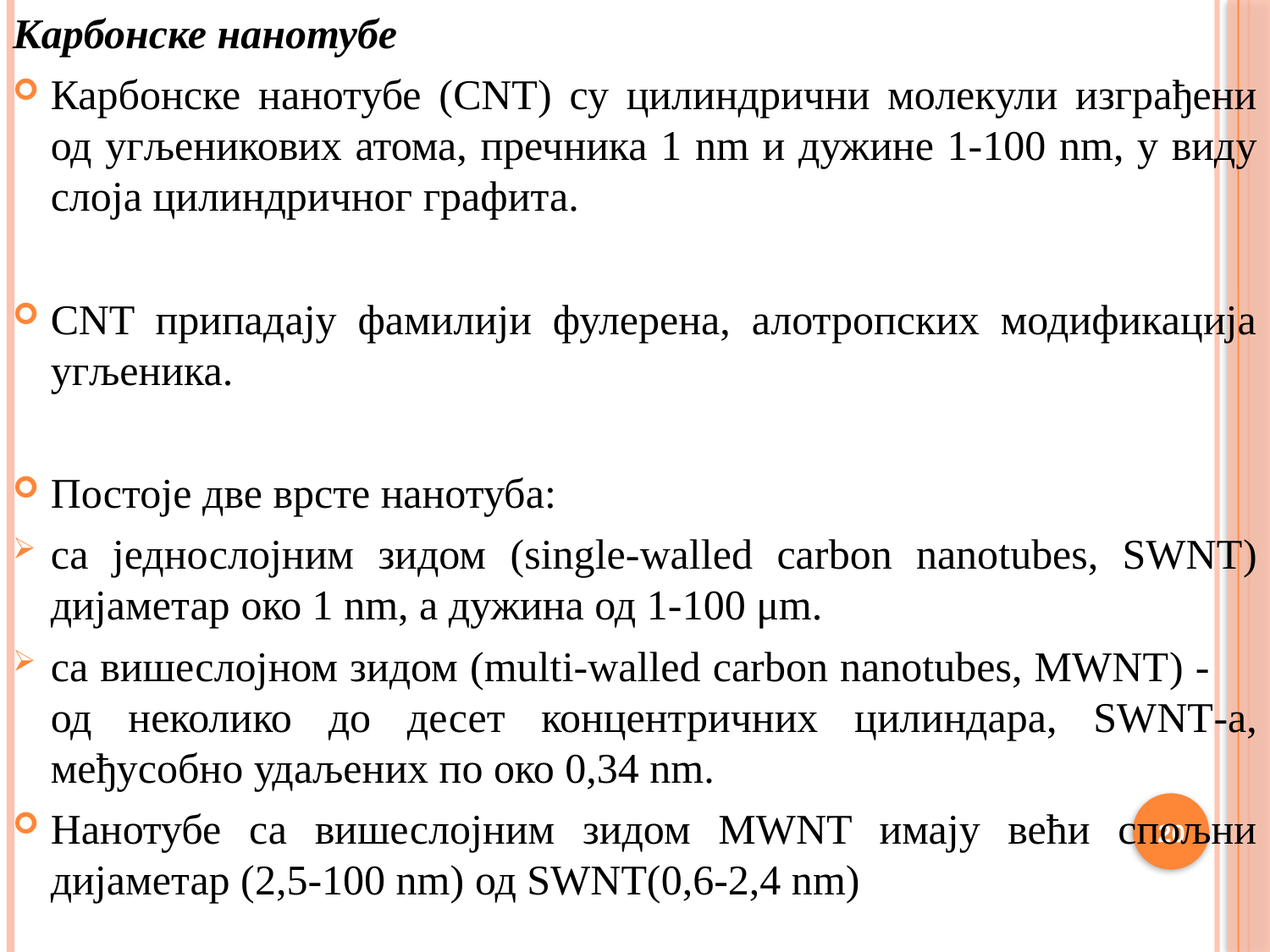

Карбонске нанотубе
Карбонске нанотубе (CNT) су цилиндрични молекули изграђени од угљеникових атома, пречника 1 nm и дужине 1-100 nm, у виду слоја цилиндричног графита.

CNT припадају фамилији фулерена, алотропских модификација угљеника.

Постоје две врсте нанотуба:
са једнослојним зидом (single-walled carbon nanotubes, SWNT) дијаметар око 1 nm, а дужина од 1-100 μm.
са вишеслојном зидом (multi-walled carbon nanotubes, MWNT) -     од неколико до десет концентричних цилиндара, SWNT-а, међусобно удаљених по око 0,34 nm.
Нанотубе са вишеслојним зидом MWNT имају већи спољни дијаметар (2,5-100 nm) од SWNT(0,6-2,4 nm)

20